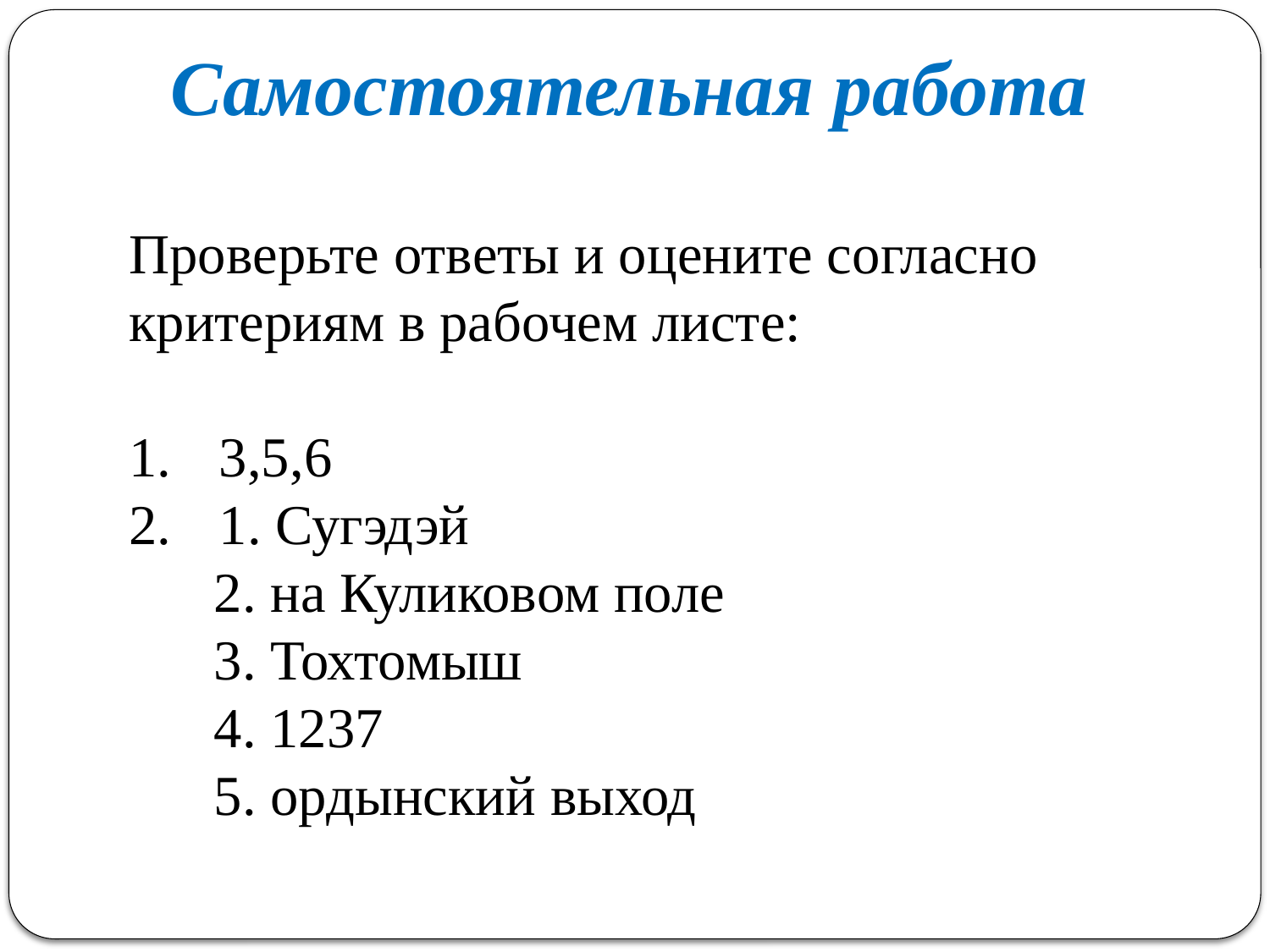

Самостоятельная работа
Проверьте ответы и оцените согласно критериям в рабочем листе:

   3,5,6
   1. Сугэдэй
      2. на Куликовом поле
      3. Тохтомыш
      4. 1237
      5. ордынский выход